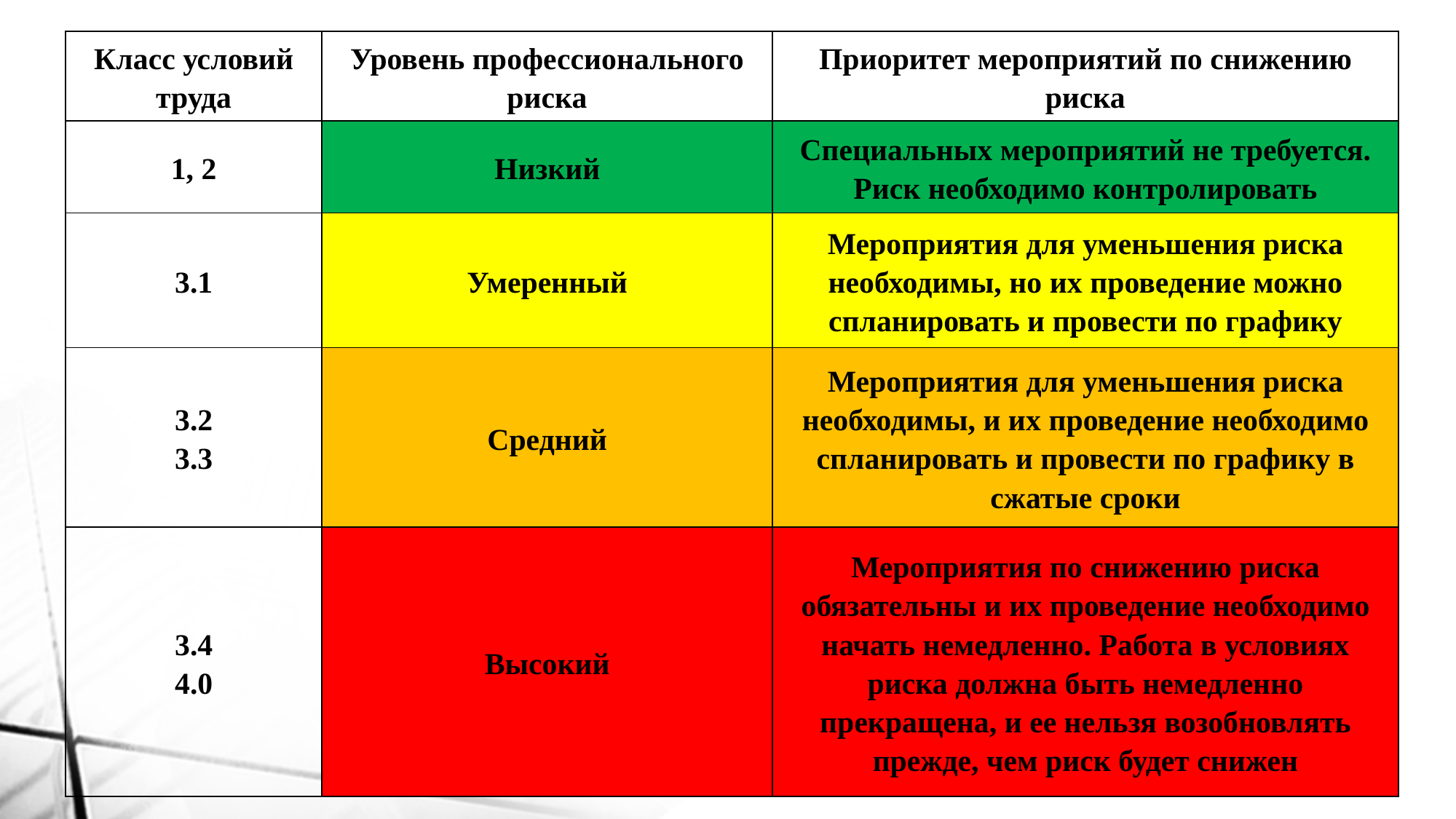

| Класс условий труда | Уровень профессионального риска | Приоритет мероприятий по снижению риска |
| --- | --- | --- |
| 1, 2 | Низкий | Специальных мероприятий не требуется. Риск необходимо контролировать |
| 3.1 | Умеренный | Мероприятия для уменьшения риска необходимы, но их проведение можно спланировать и провести по графику |
| 3.2 3.3 | Средний | Мероприятия для уменьшения риска необходимы, и их проведение необходимо спланировать и провести по графику в сжатые сроки |
| 3.4 4.0 | Высокий | Мероприятия по снижению риска обязательны и их проведение необходимо начать немедленно. Работа в условиях риска должна быть немедленно прекращена, и ее нельзя возобновлять прежде, чем риск будет снижен |